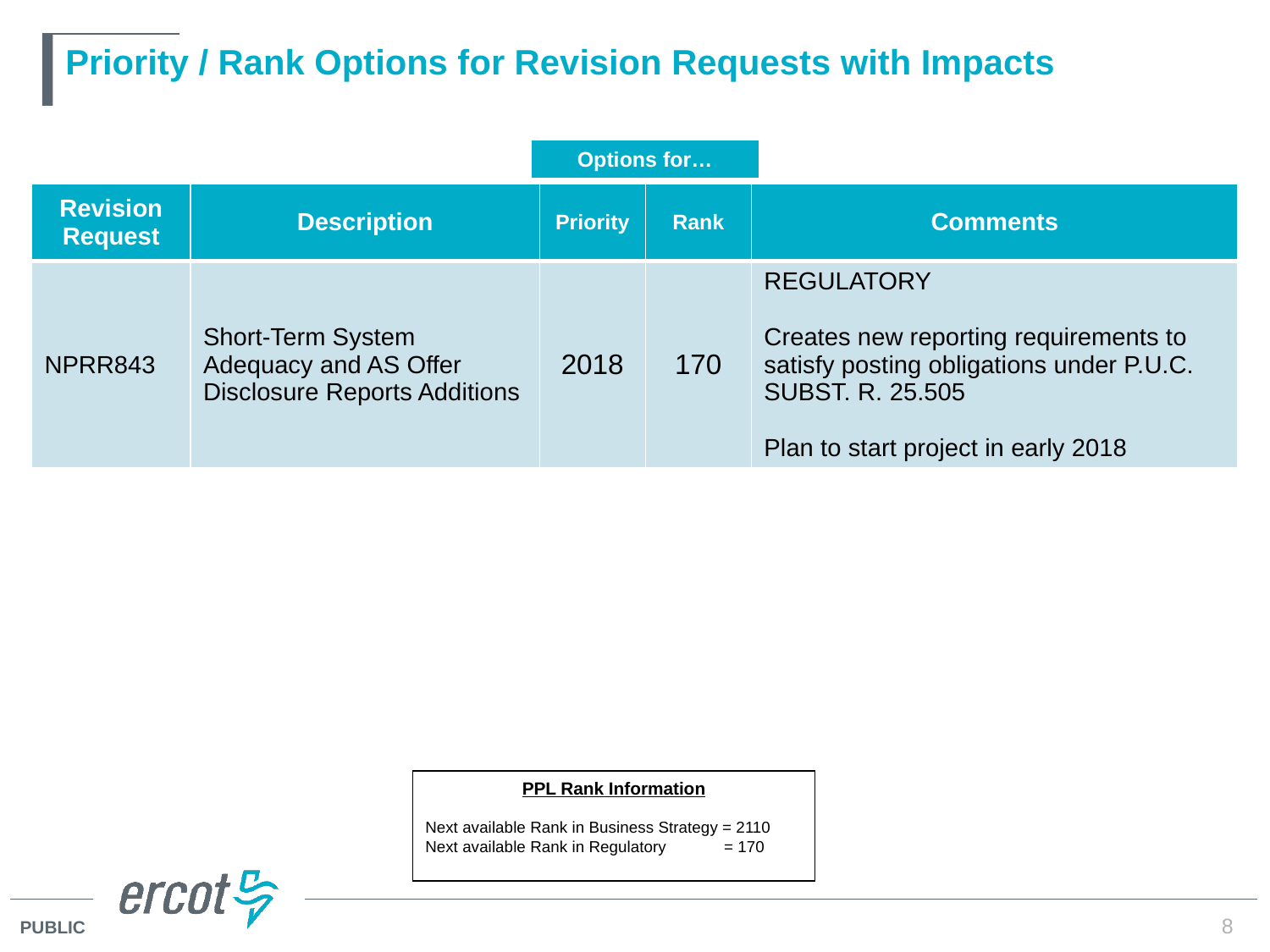

# Priority / Rank Options for Revision Requests with Impacts
| Options for… |
| --- |
| Revision Request | Description | Priority | Rank | Comments |
| --- | --- | --- | --- | --- |
| NPRR843 | Short-Term System Adequacy and AS Offer Disclosure Reports Additions | 2018 | 170 | REGULATORY Creates new reporting requirements to satisfy posting obligations under P.U.C. Subst. R. 25.505 Plan to start project in early 2018 |
PPL Rank Information

Next available Rank in Business Strategy = 2110
Next available Rank in Regulatory             = 170

8